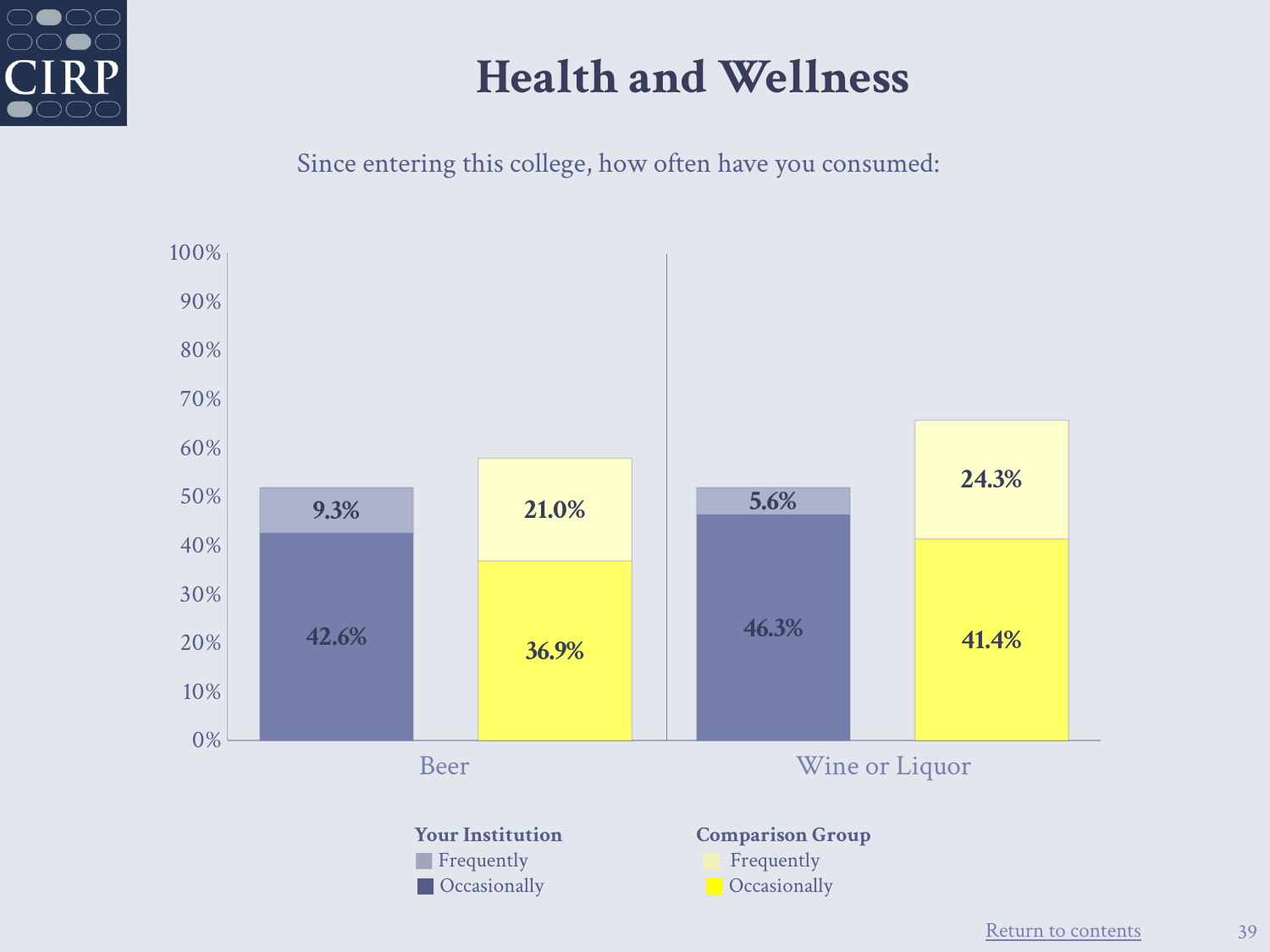

# Health and Wellness
Since entering this college, how often have you consumed:

### Chart

| Category | Occasionally | Frequently |
|---|---|---|
| Beer | 0.426 | 0.093 |
| comp | 0.369 | 0.21 |
| Wine or Liquor | 0.463 | 0.056 |
| comp | 0.414 | 0.243 |
Beer
Wine or Liquor
Your Institution
■ Frequently
■ Occasionally

Comparison Group
■  Frequently
■ Occasionally

39